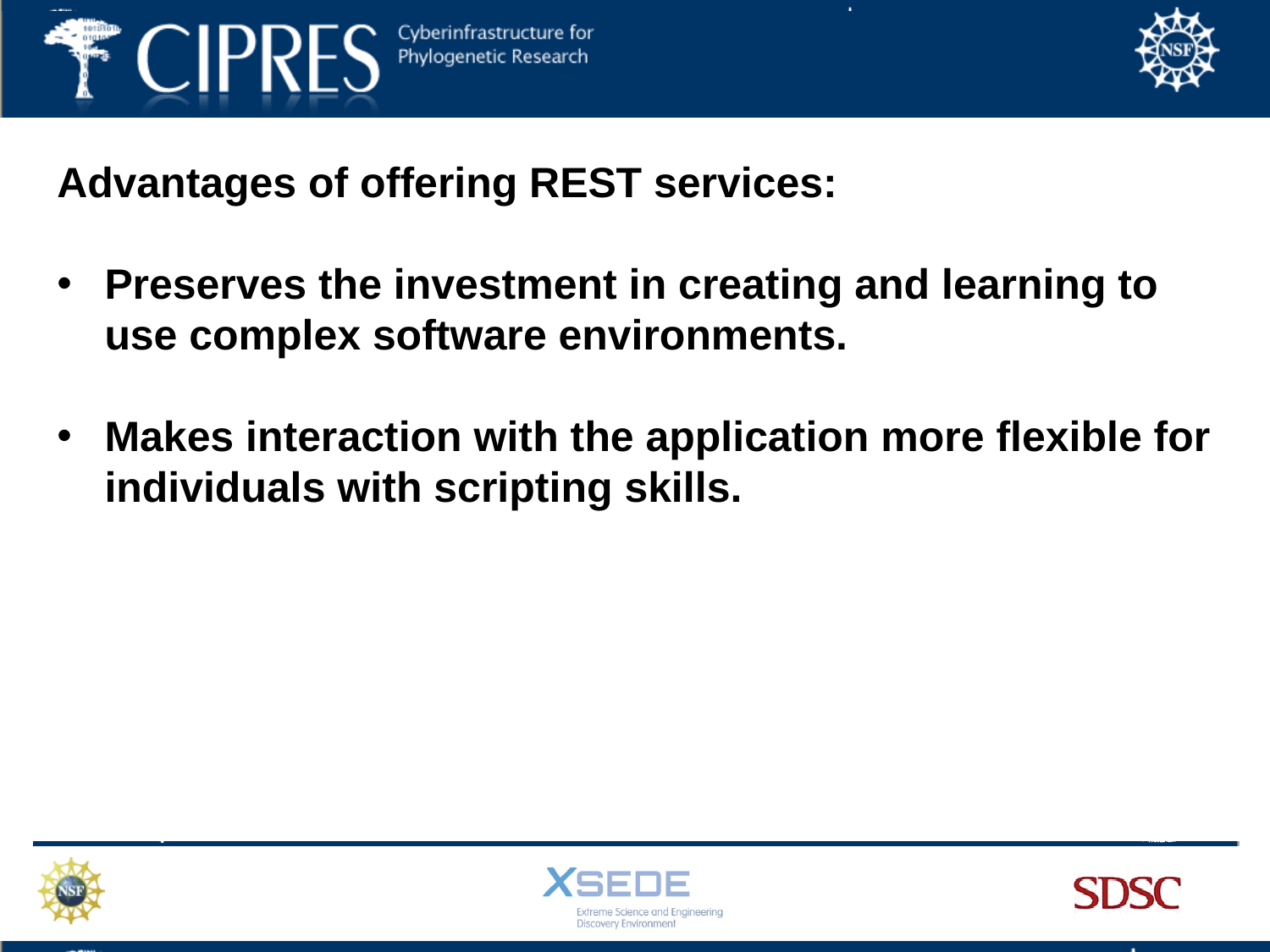

Advantages of offering REST services:

Preserves the investment in creating and learning to
use complex software environments.

Makes interaction with the application more flexible for
individuals with scripting skills.